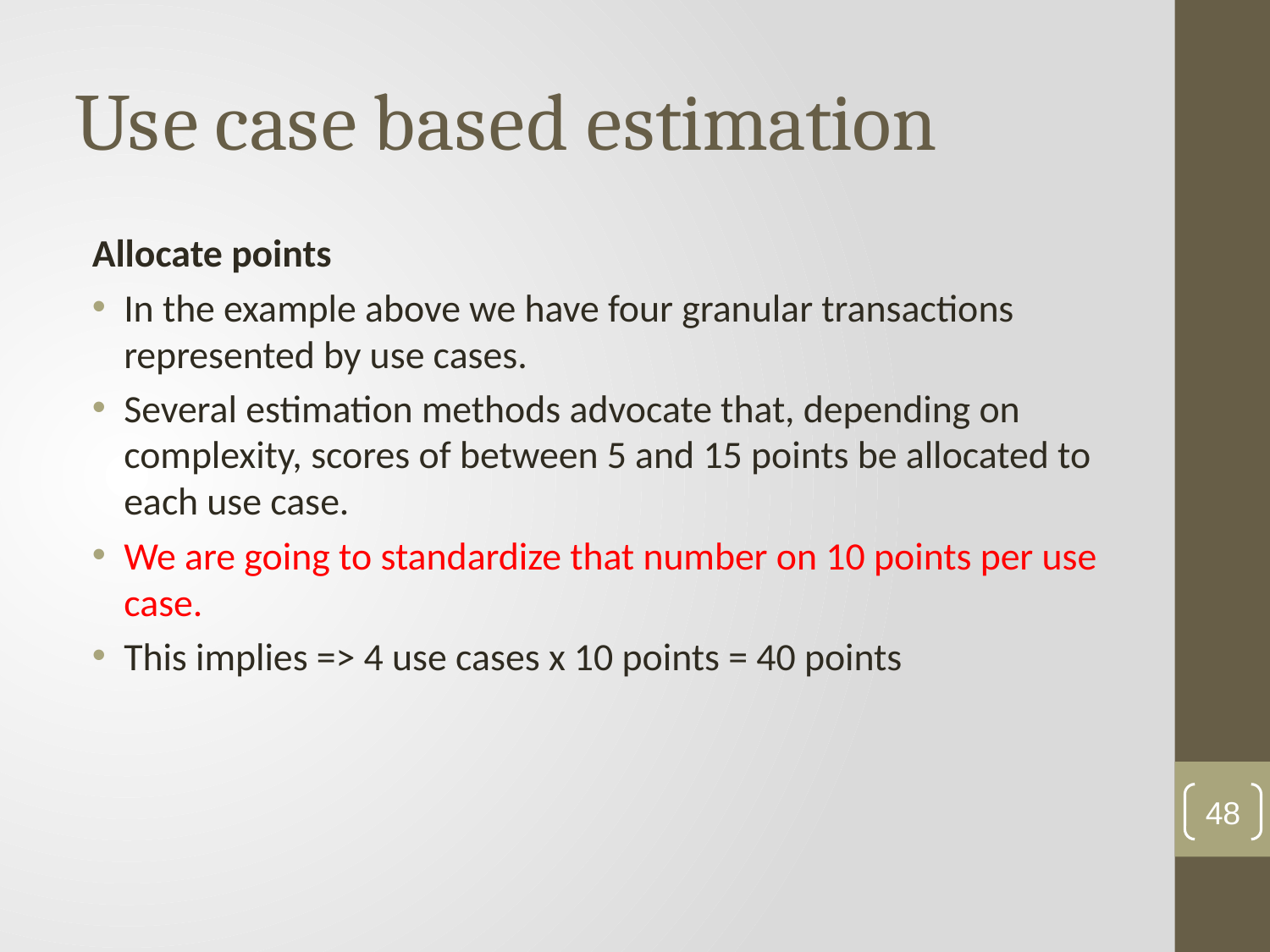

# Use case based estimation
Allocate points
In the example above we have four granular transactions represented by use cases.
Several estimation methods advocate that, depending on complexity, scores of between 5 and 15 points be allocated to each use case.
We are going to standardize that number on 10 points per use case.
This implies => 4 use cases x 10 points = 40 points
48